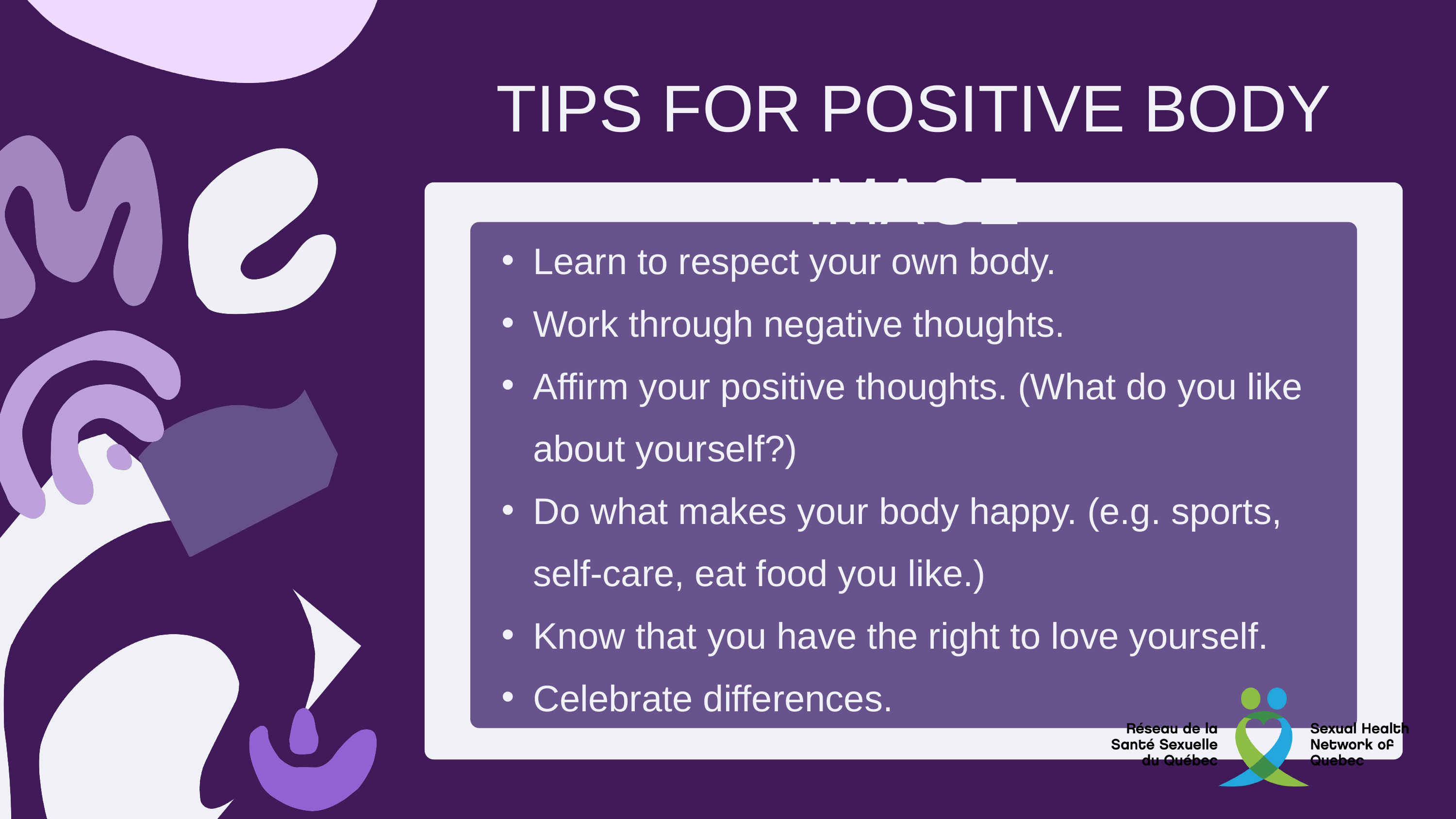

TIPS FOR POSITIVE BODY IMAGE

Learn to respect your own body.
Work through negative thoughts.
Affirm your positive thoughts. (What do you like about yourself?)
Do what makes your body happy. (e.g. sports, self-care, eat food you like.)
Know that you have the right to love yourself.
Celebrate differences.